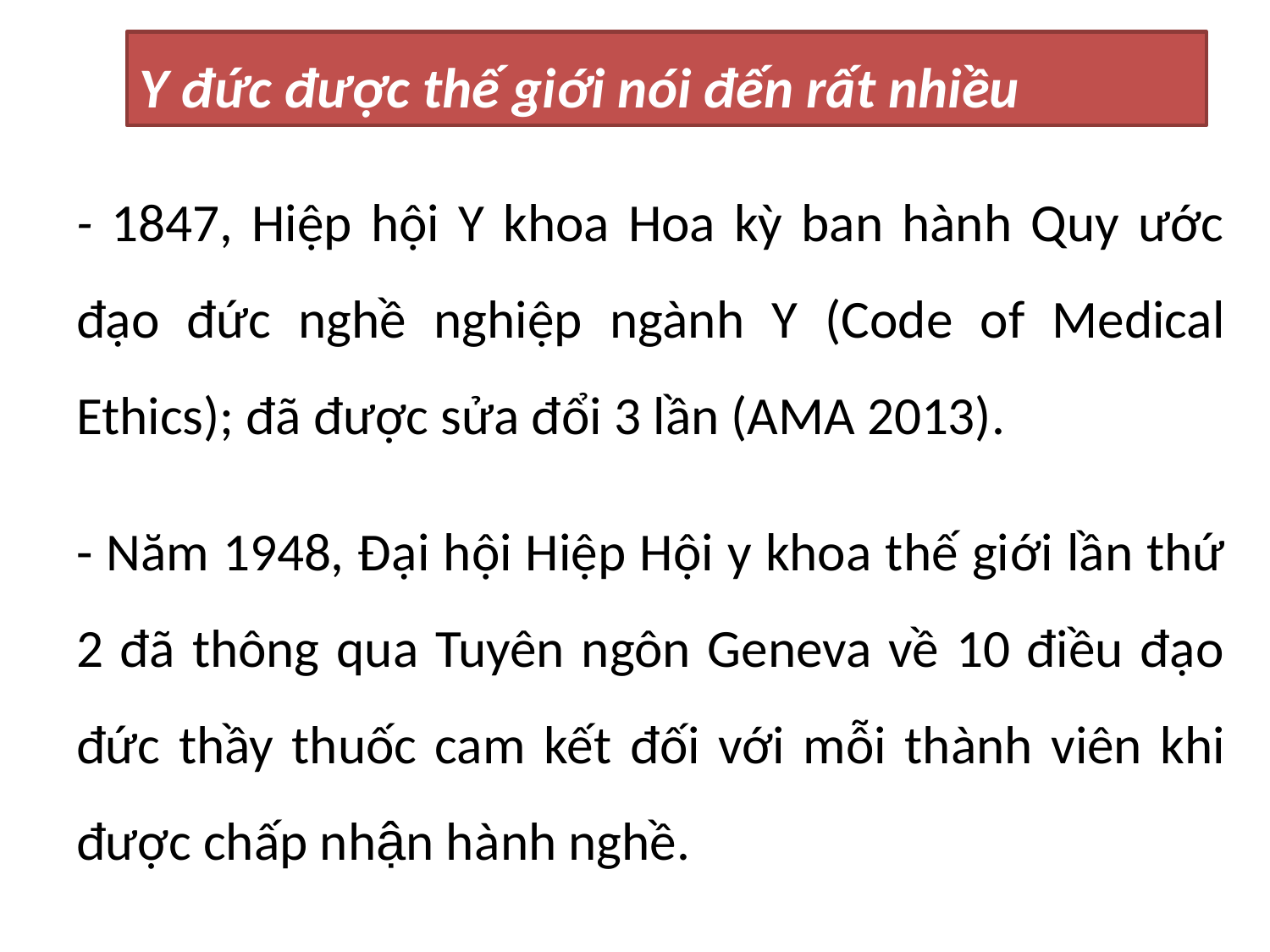

# 3. Tổng quan chung
Y đức được thế giới nói đến rất nhiều
- 1847, Hiệp hội Y khoa Hoa kỳ ban hành Quy ước đạo đức nghề nghiệp ngành Y (Code of Medical Ethics); đã được sửa đổi 3 lần (AMA 2013).
- Năm 1948, Đại hội Hiệp Hội y khoa thế giới lần thứ 2 đã thông qua Tuyên ngôn Geneva về 10 điều đạo đức thầy thuốc cam kết đối với mỗi thành viên khi được chấp nhận hành nghề.